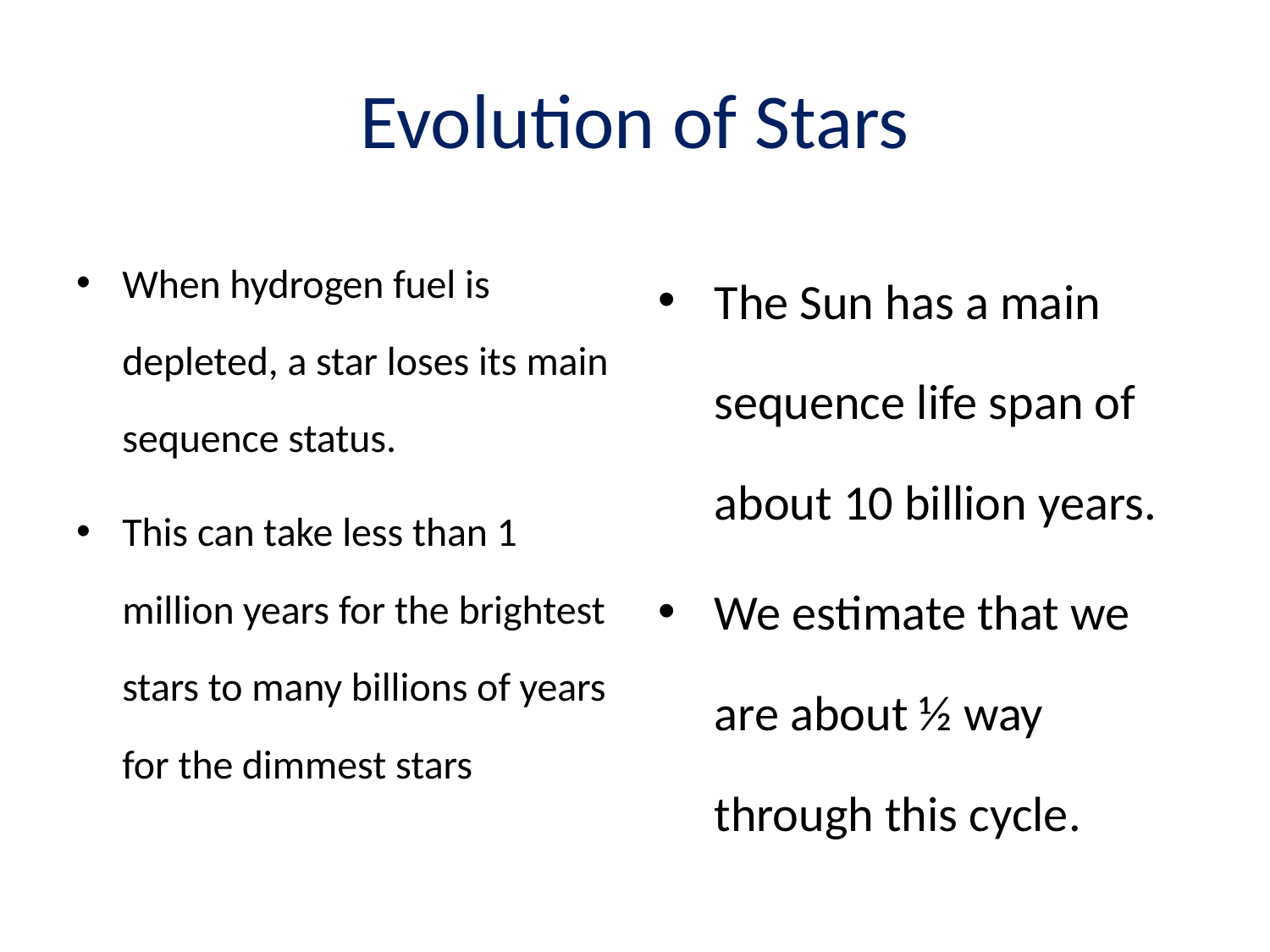

# Evolution of Stars
When hydrogen fuel is depleted, a star loses its main sequence status.
This can take less than 1 million years for the brightest stars to many billions of years for the dimmest stars

The Sun has a main sequence life span of about 10 billion years.
We estimate that we are about ½ way through this cycle.